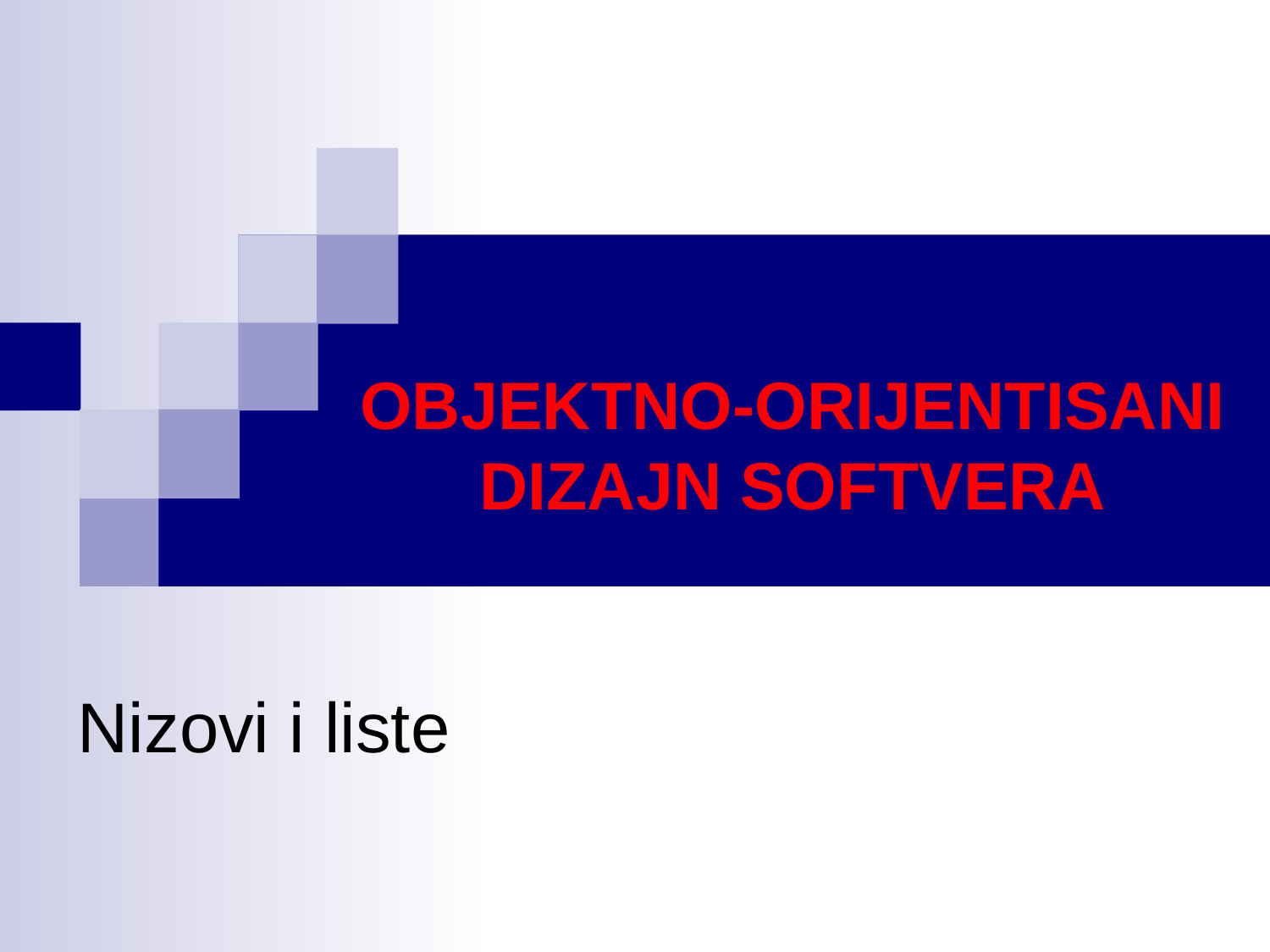

# OBJEKTNO-ORIJENTISANI DIZAJN SOFTVERA
Nizovi i liste